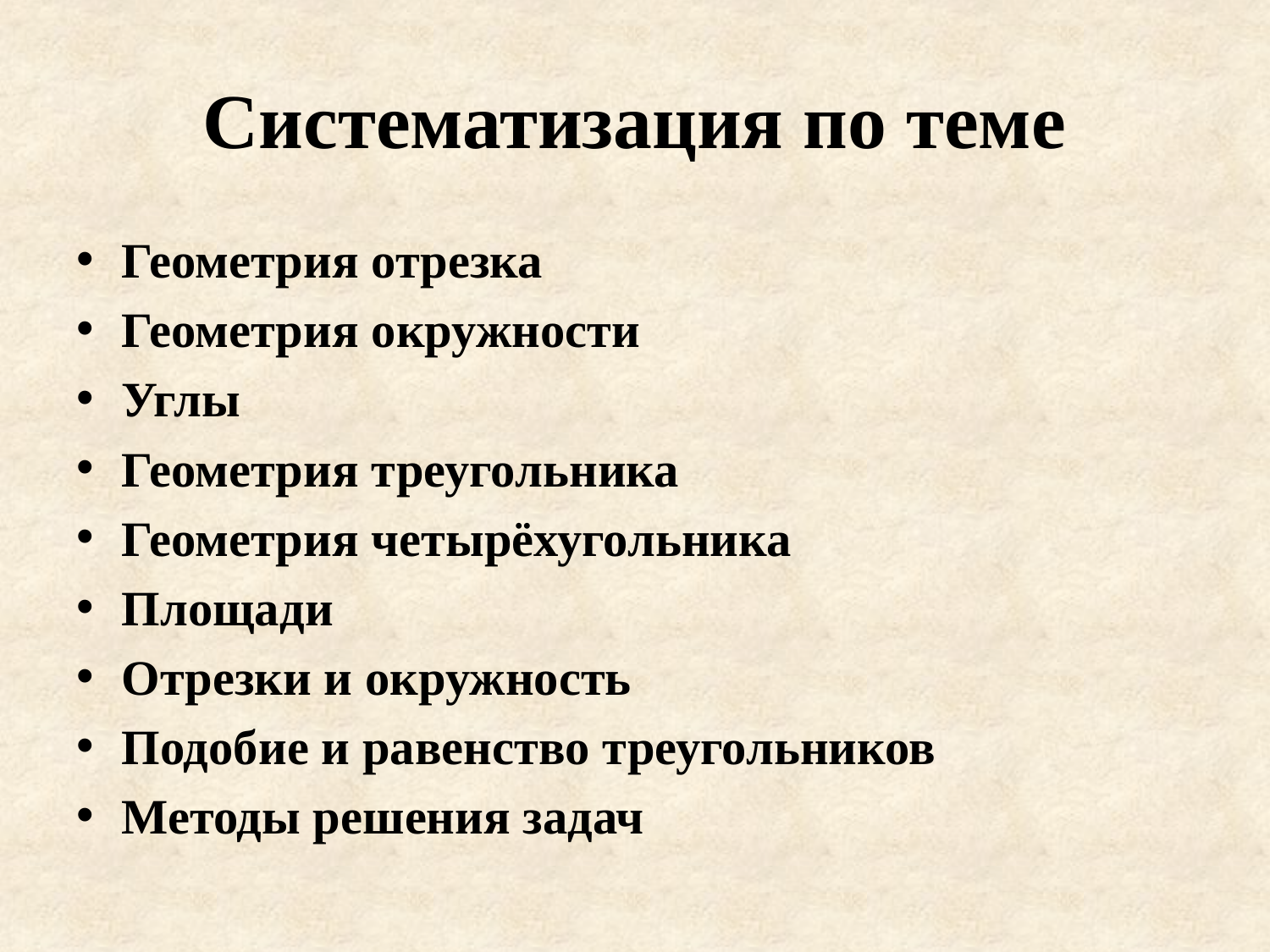

# Систематизация по теме
Геометрия отрезка
Геометрия окружности
Углы
Геометрия треугольника
Геометрия четырёхугольника
Площади
Отрезки и окружность
Подобие и равенство треугольников
Методы решения задач